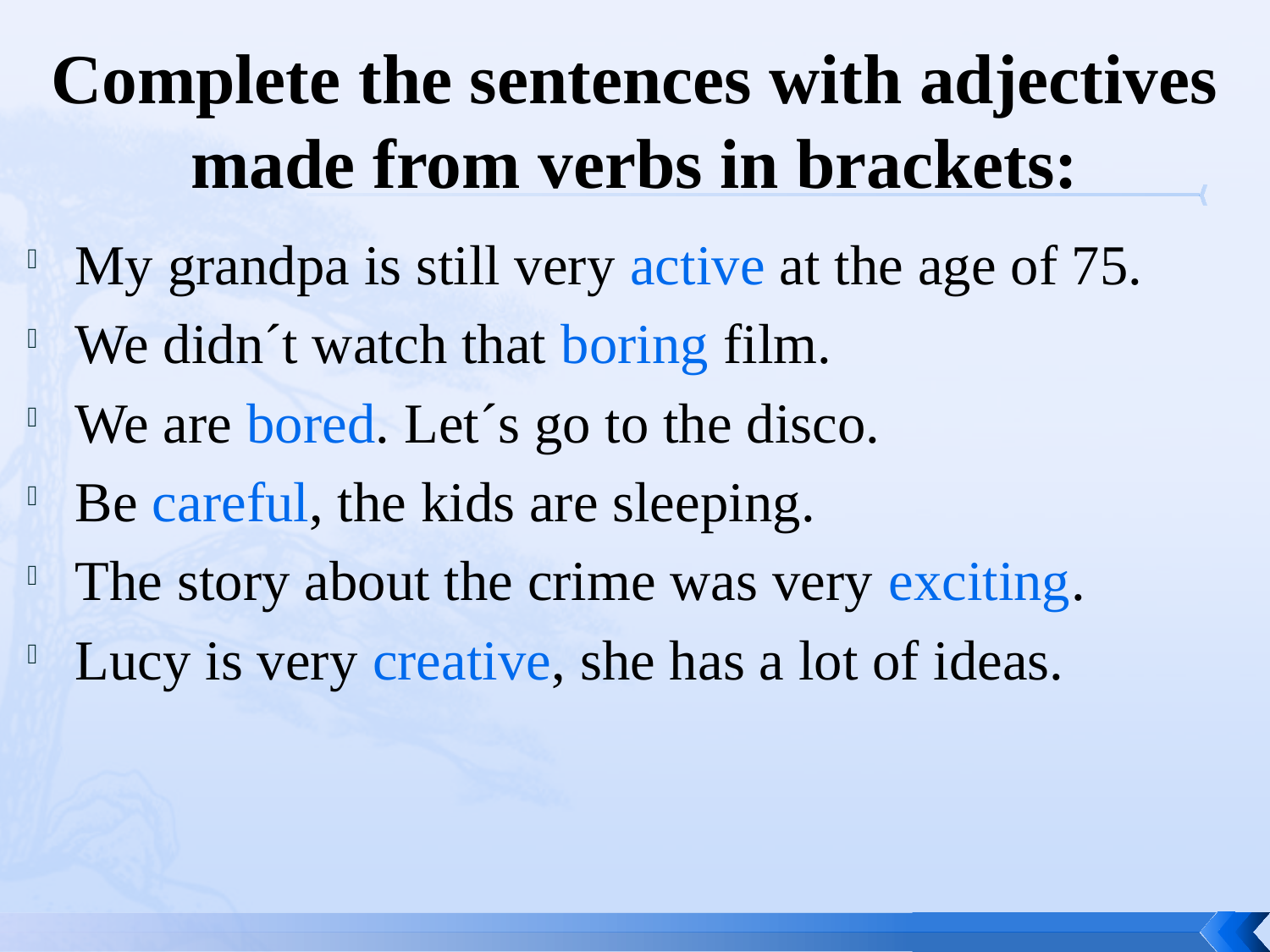

# Complete the sentences with adjectives made from verbs in brackets:
My grandpa is still very active at the age of 75.
We didn´t watch that boring film.
We are bored. Let´s go to the disco.
Be careful, the kids are sleeping.
The story about the crime was very exciting.
Lucy is very creative, she has a lot of ideas.